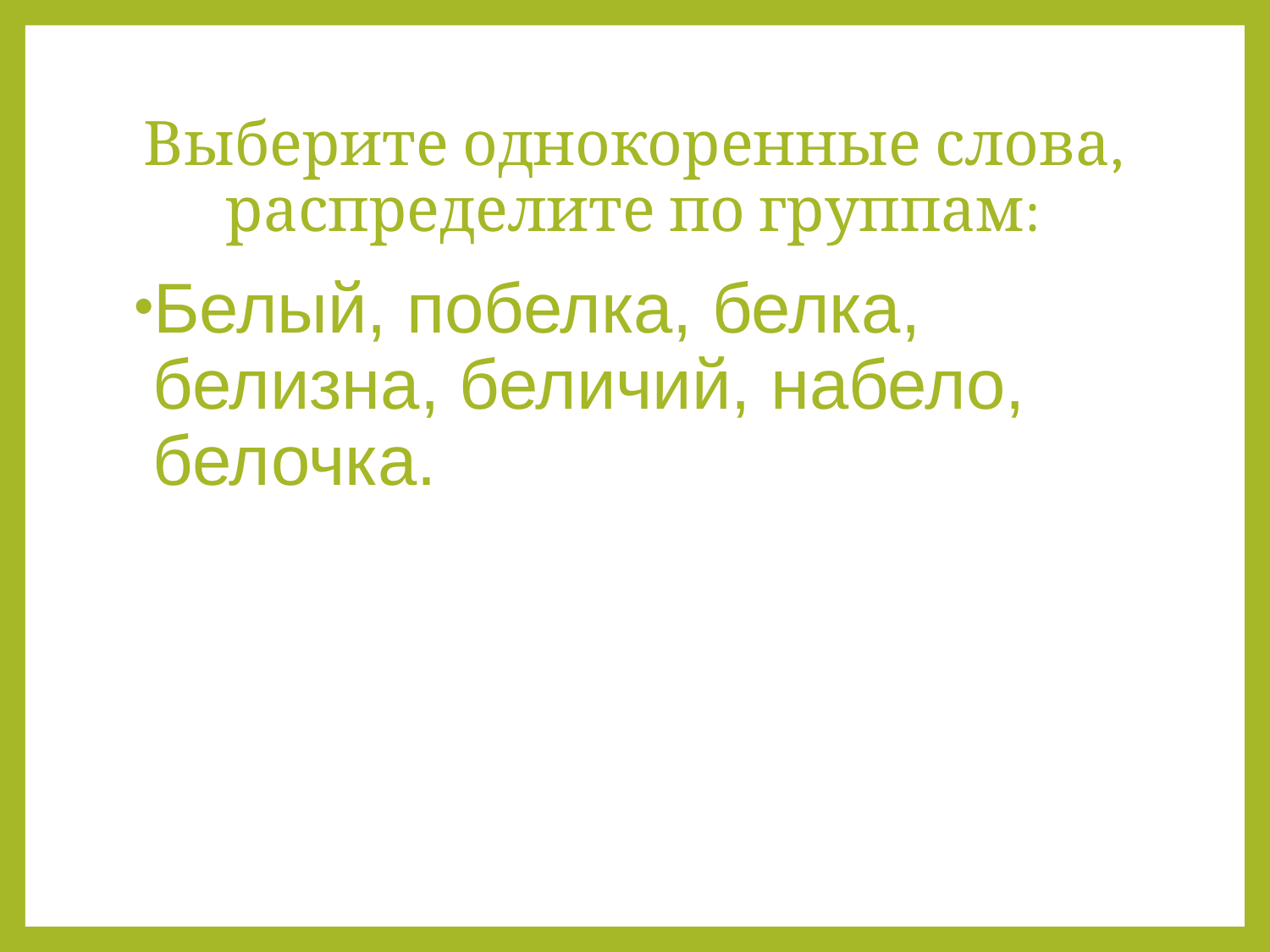

# Выберите однокоренные слова, распределите по группам:
Белый, побелка, белка, белизна, беличий, набело, белочка.